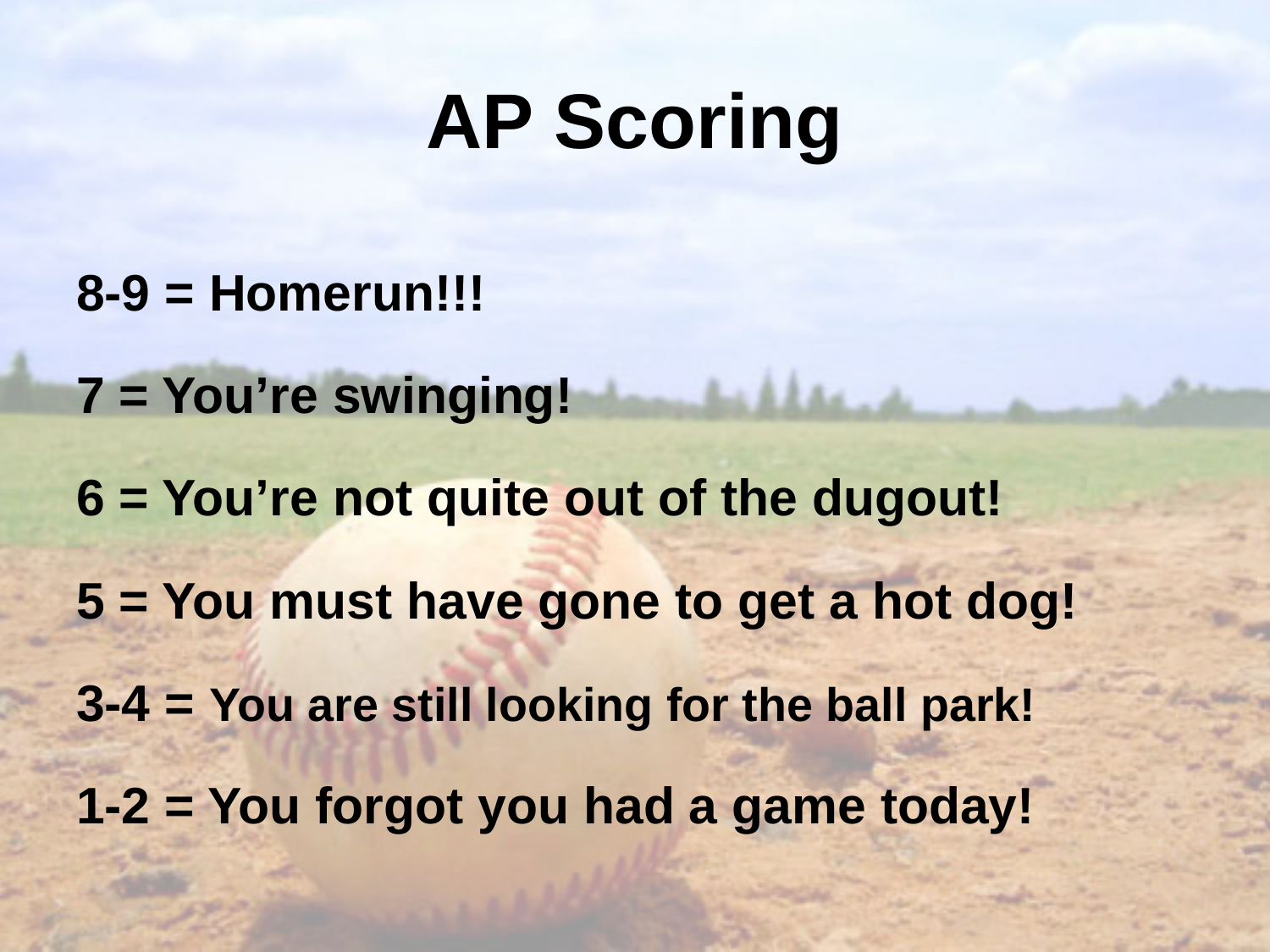

# AP Scoring
8-9 = Homerun!!!
7 = You’re swinging!
6 = You’re not quite out of the dugout!
5 = You must have gone to get a hot dog!
3-4 = You are still looking for the ball park!
1-2 = You forgot you had a game today!